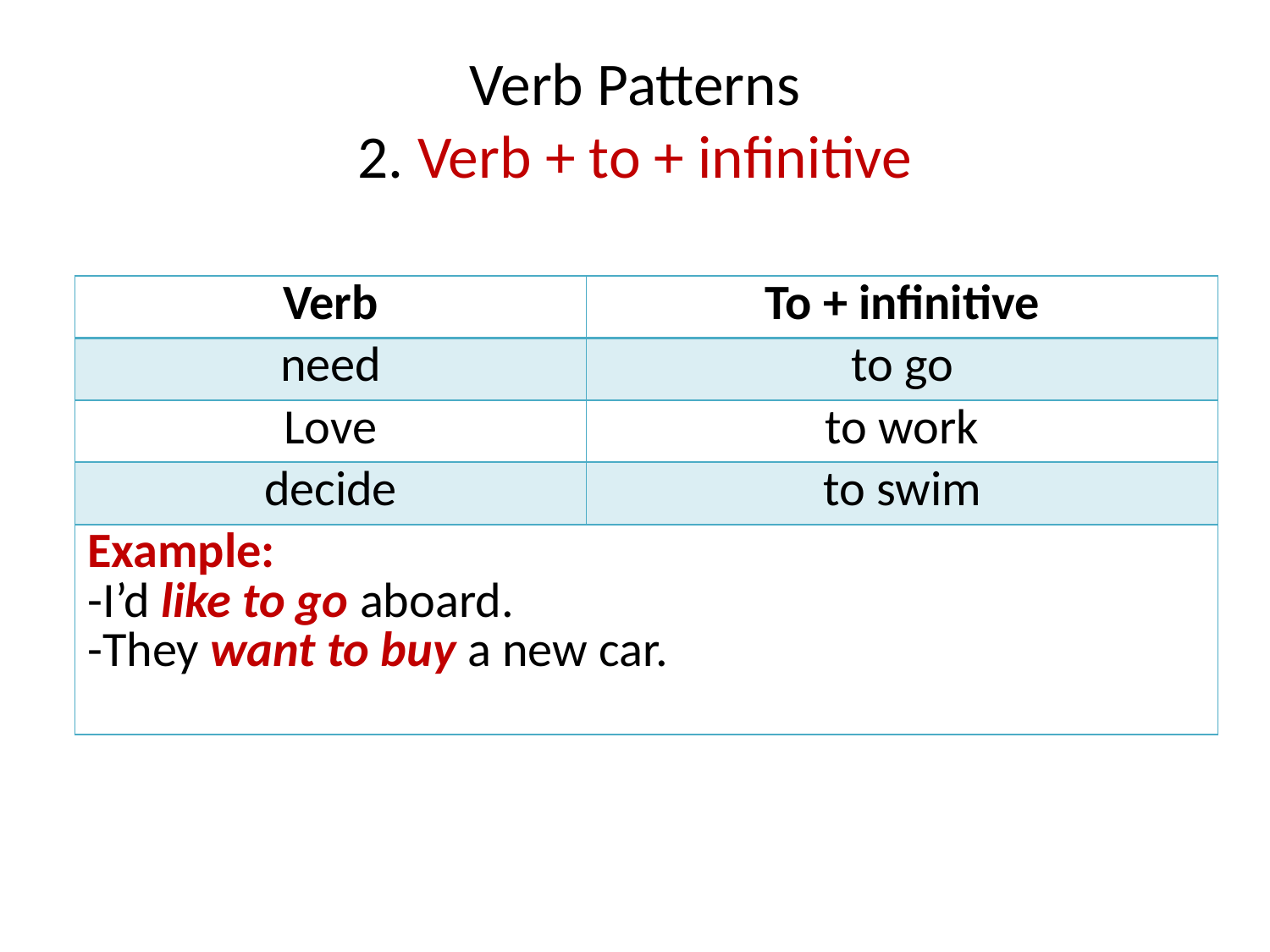

# Verb Patterns 2. Verb + to + infinitive
| Verb | To + infinitive |
| --- | --- |
| need | to go |
| Love | to work |
| decide | to swim |
| Example: -I’d like to go aboard. -They want to buy a new car. |  |